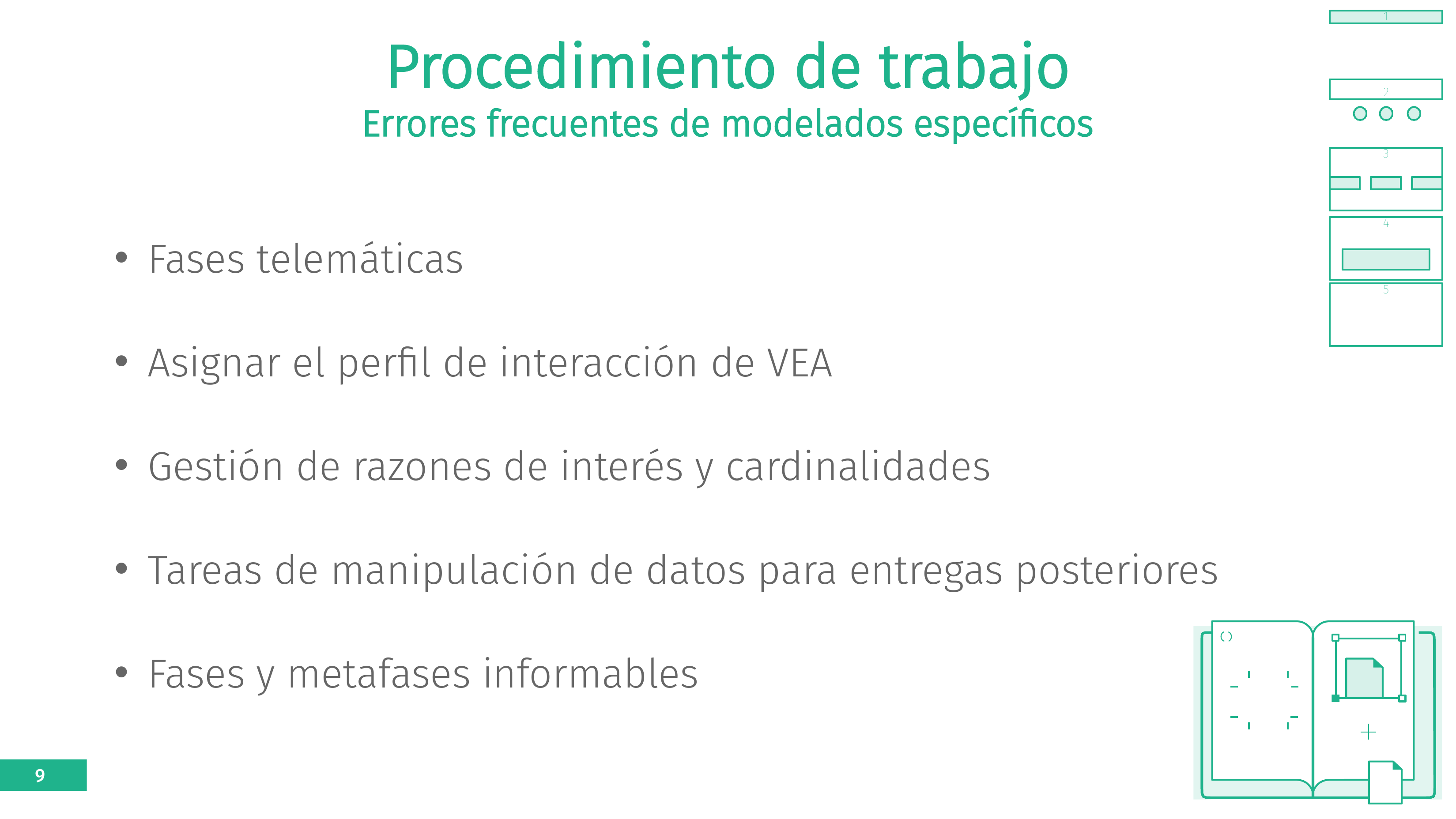

1
Procedimiento de trabajo
Errores frecuentes de modelados específicos
2

3

Fases telemáticas

Asignar el perfil de interacción de VEA

Gestión de razones de interés y cardinalidades

Tareas de manipulación de datos para entregas posteriores

Fases y metafases informables

4

5

9